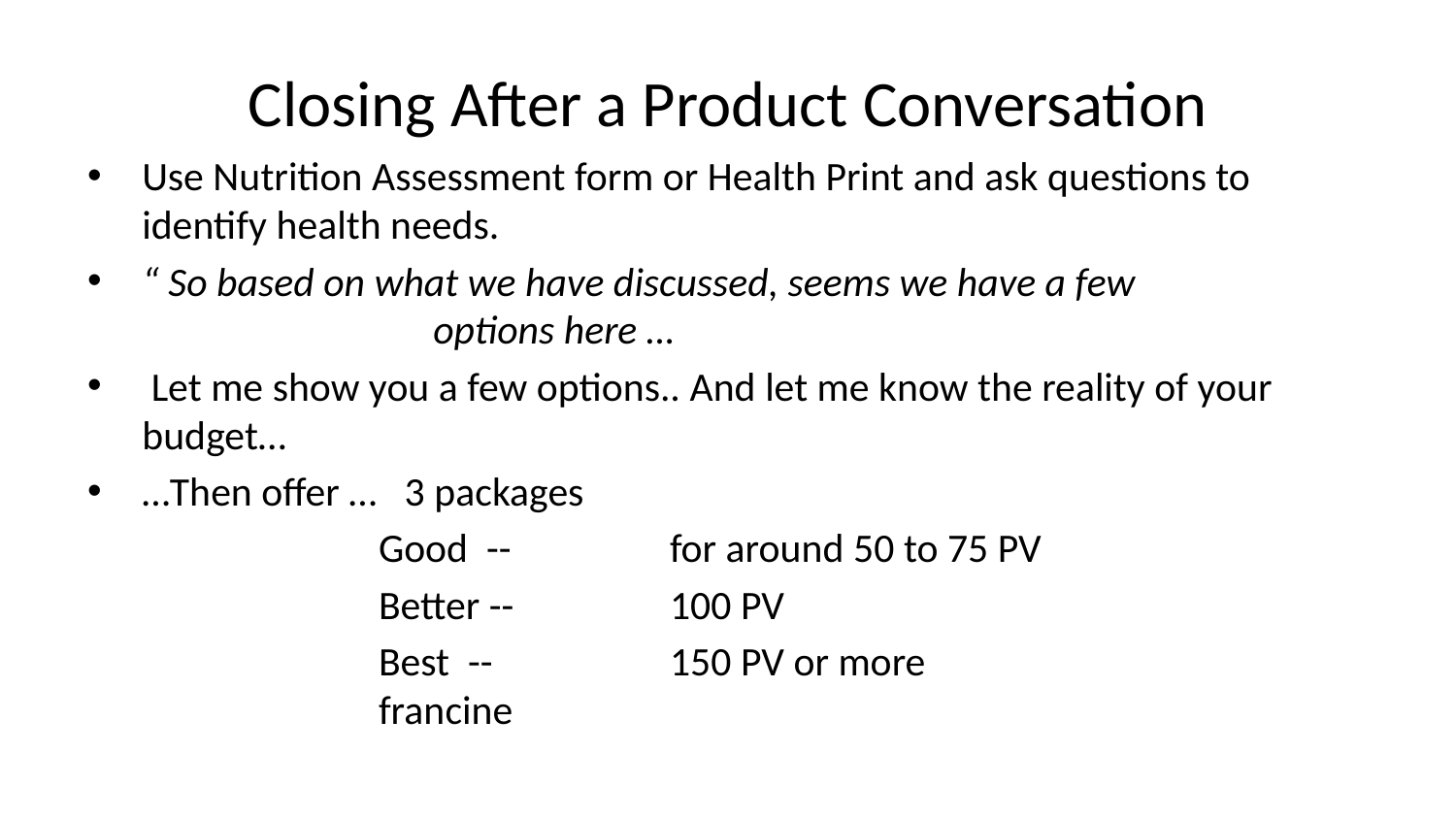

# Closing After a Product Conversation
Use Nutrition Assessment form or Health Print and ask questions to identify health needs.
“ So based on what we have discussed, seems we have a few 				options here …
 Let me show you a few options.. And let me know the reality of your budget…
…Then offer …   3 packages
		Good  -- 		for around 50 to 75 PV
		Better --  	100 PV
		Best  -- 		150 PV or more					francine